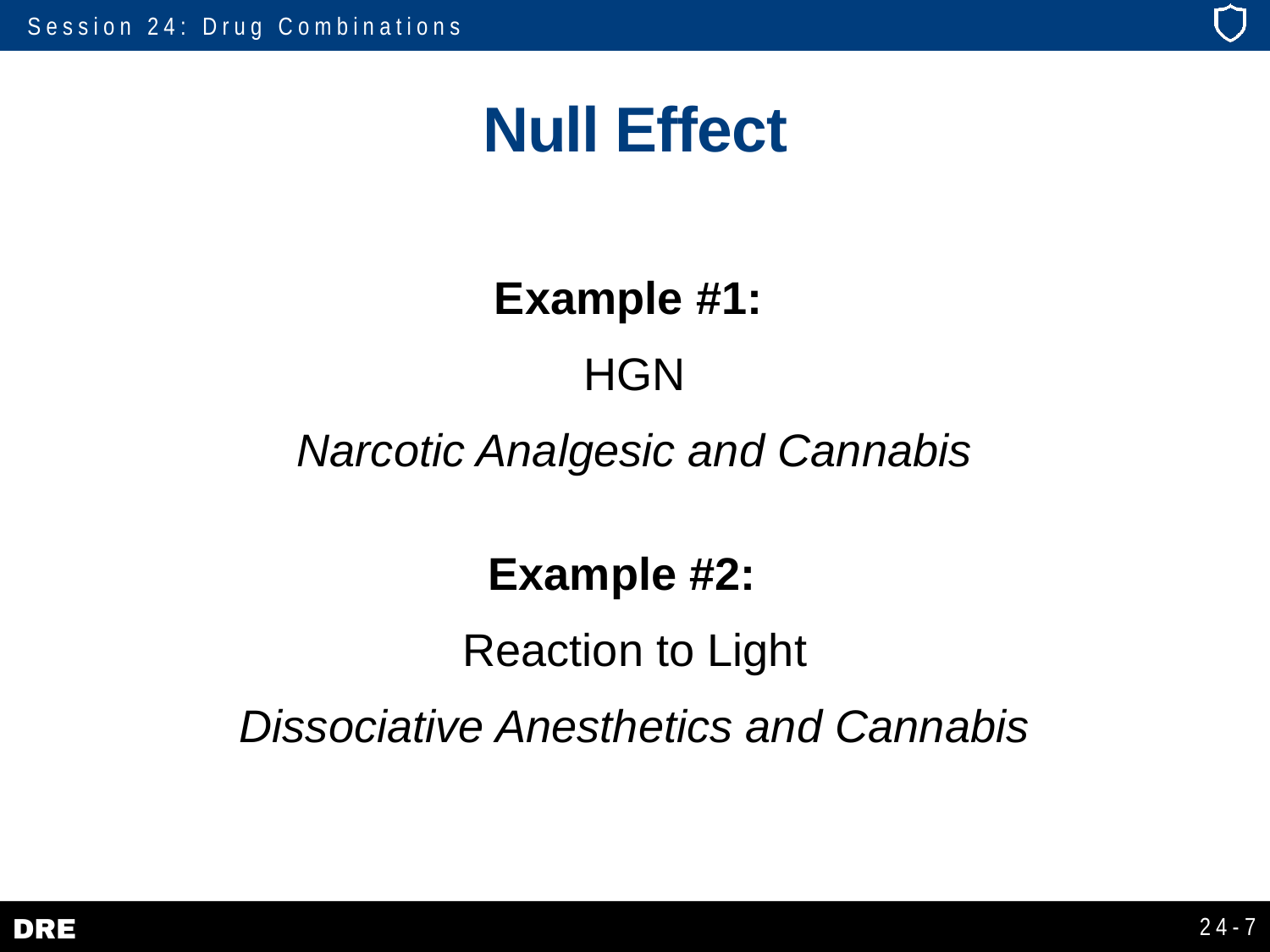

# Null Effect
Example #1:
HGN
Narcotic Analgesic and Cannabis
Example #2:
Reaction to Light
Dissociative Anesthetics and Cannabis

24-7